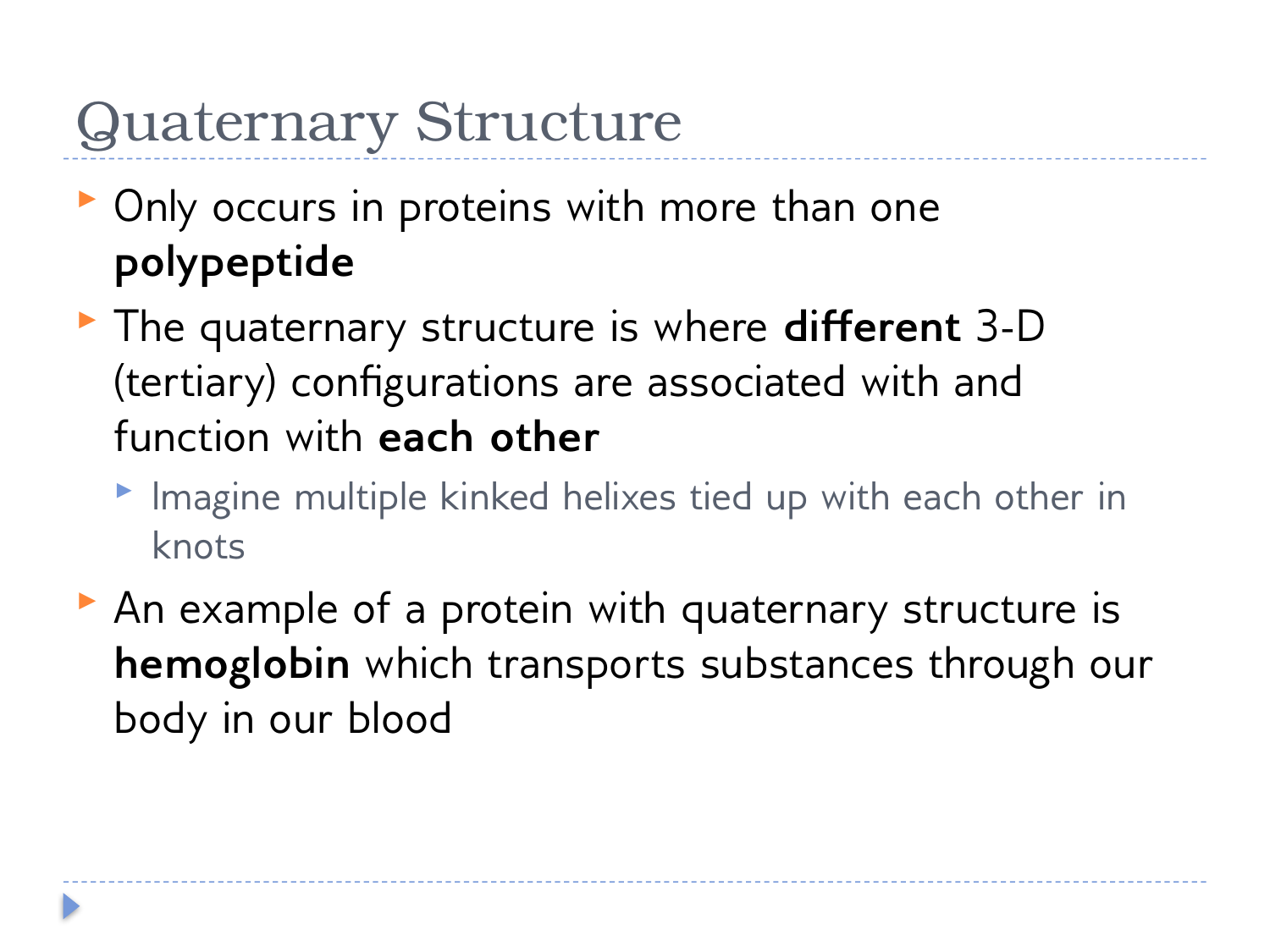

# Quaternary Structure
Only occurs in proteins with more than one polypeptide
The quaternary structure is where different 3-D (tertiary) configurations are associated with and function with each other
Imagine multiple kinked helixes tied up with each other in knots
An example of a protein with quaternary structure is hemoglobin which transports substances through our body in our blood